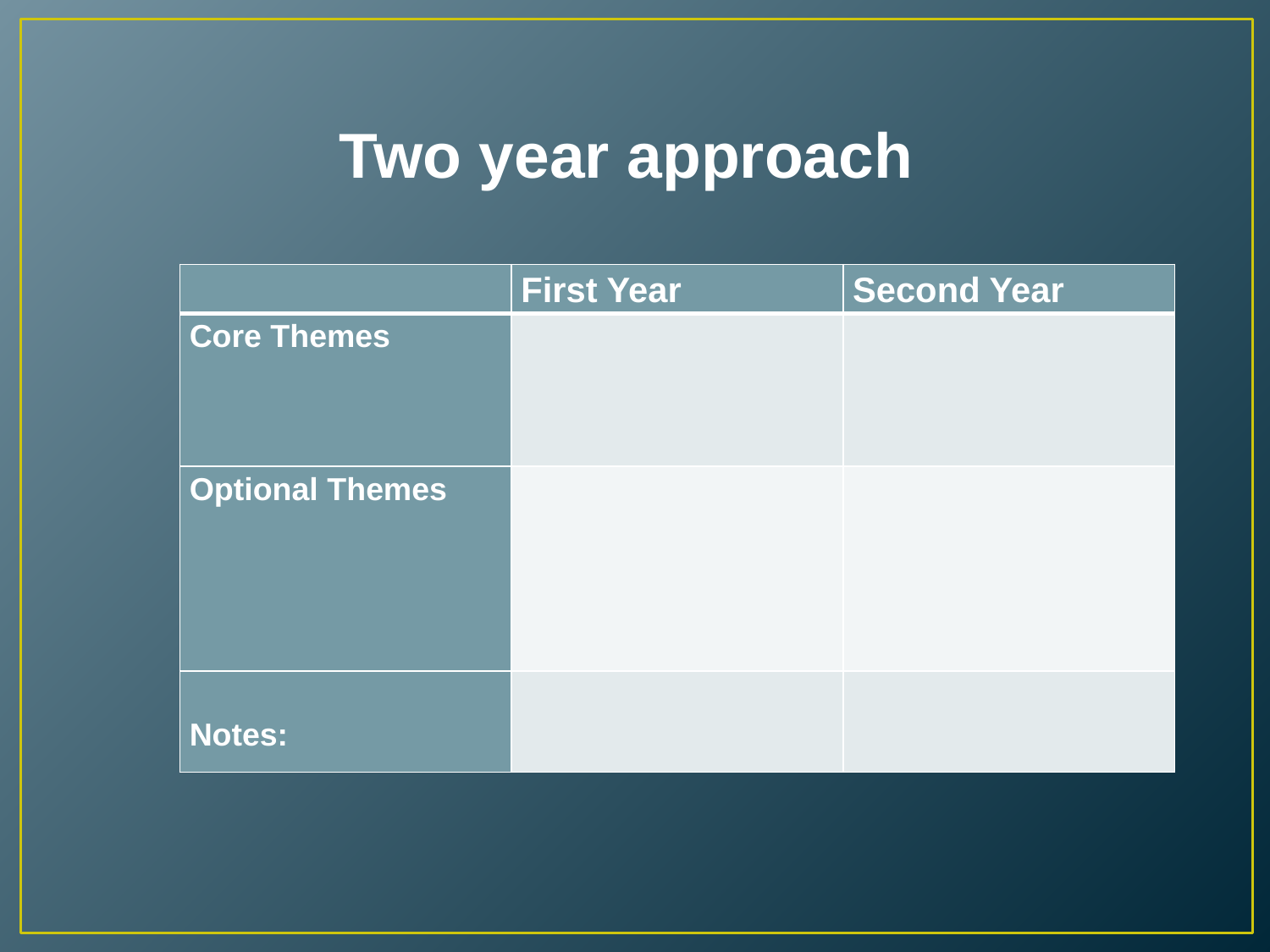

# Two year approach
|  | First Year | Second Year |
| --- | --- | --- |
| Core Themes |  |  |
| Optional Themes |  |  |
| Notes: |  |  |